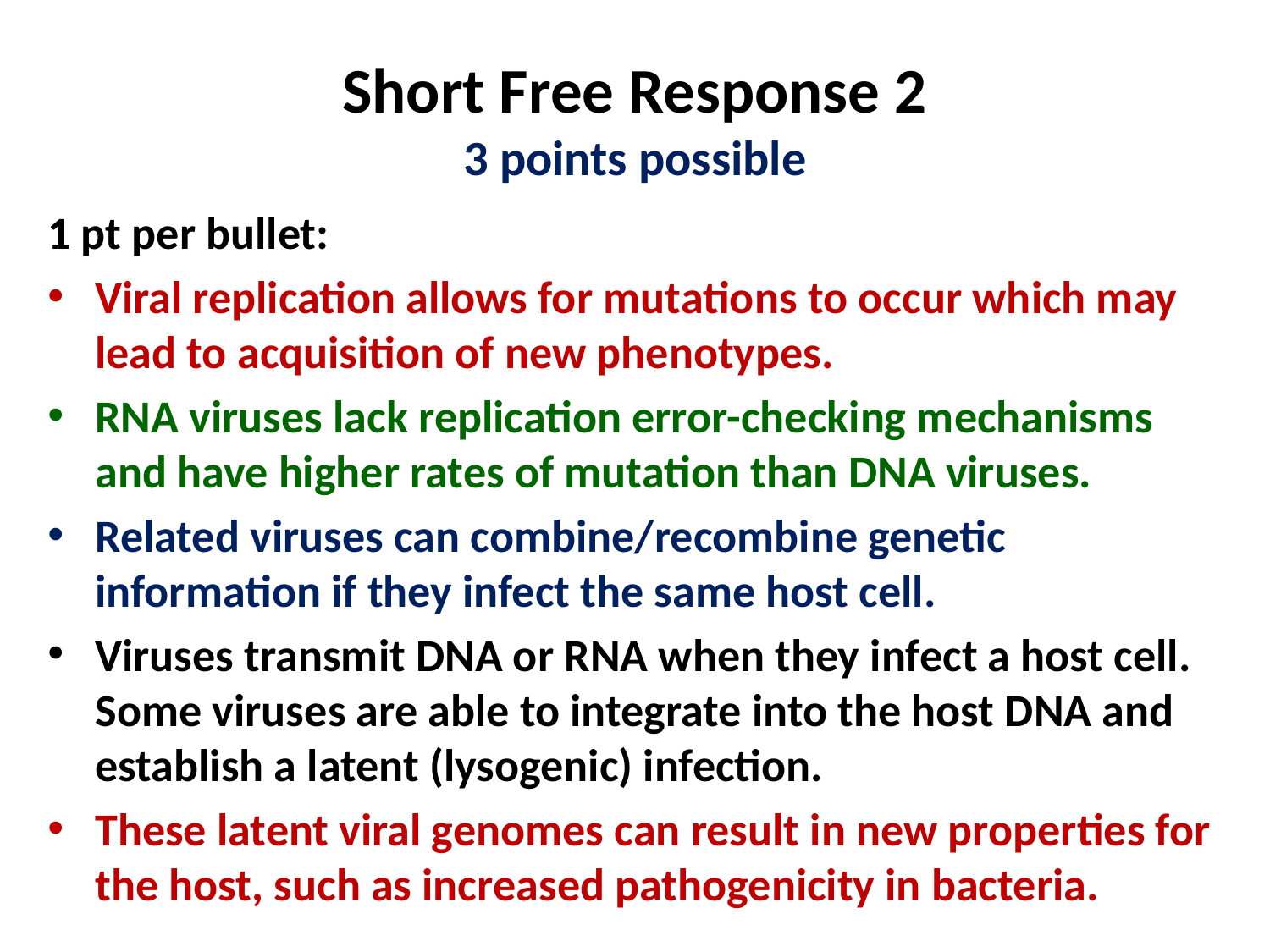

# Short Free Response 2 3 points possible
1 pt per bullet:
Viral replication allows for mutations to occur which may lead to acquisition of new phenotypes.
RNA viruses lack replication error-checking mechanisms and have higher rates of mutation than DNA viruses.
Related viruses can combine/recombine genetic information if they infect the same host cell.
Viruses transmit DNA or RNA when they infect a host cell. Some viruses are able to integrate into the host DNA and establish a latent (lysogenic) infection.
These latent viral genomes can result in new properties for the host, such as increased pathogenicity in bacteria.